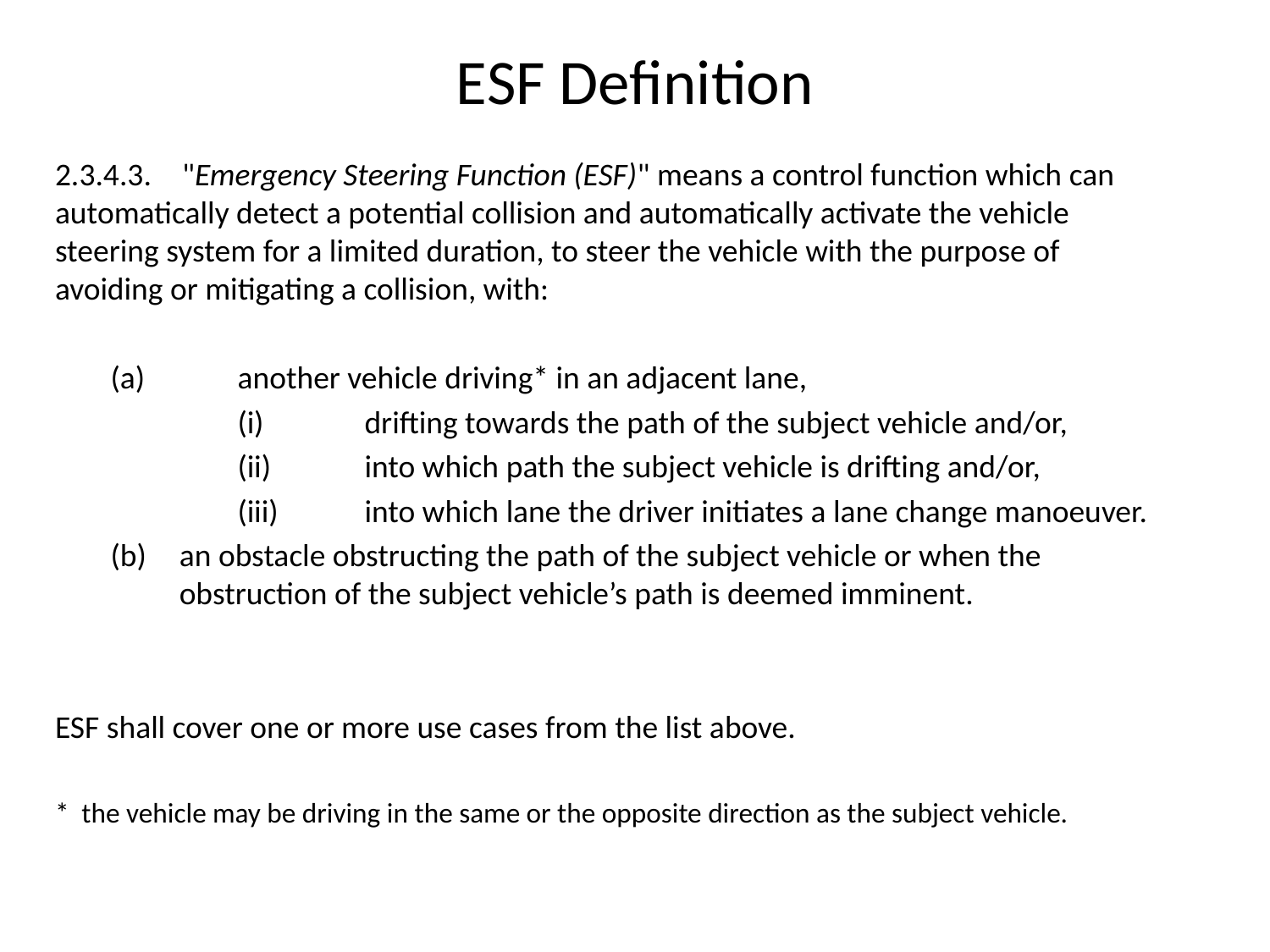

# ESF Definition
2.3.4.3.	"Emergency Steering Function (ESF)" means a control function which can automatically detect a potential collision and automatically activate the vehicle steering system for a limited duration, to steer the vehicle with the purpose of avoiding or mitigating a collision, with:

(a)	another vehicle driving* in an adjacent lane,
	(i)	drifting towards the path of the subject vehicle and/or,
	(ii)	into which path the subject vehicle is drifting and/or,
	(iii)	into which lane the driver initiates a lane change manoeuver.
an obstacle obstructing the path of the subject vehicle or when the obstruction of the subject vehicle’s path is deemed imminent.

ESF shall cover one or more use cases from the list above.

*  the vehicle may be driving in the same or the opposite direction as the subject vehicle.